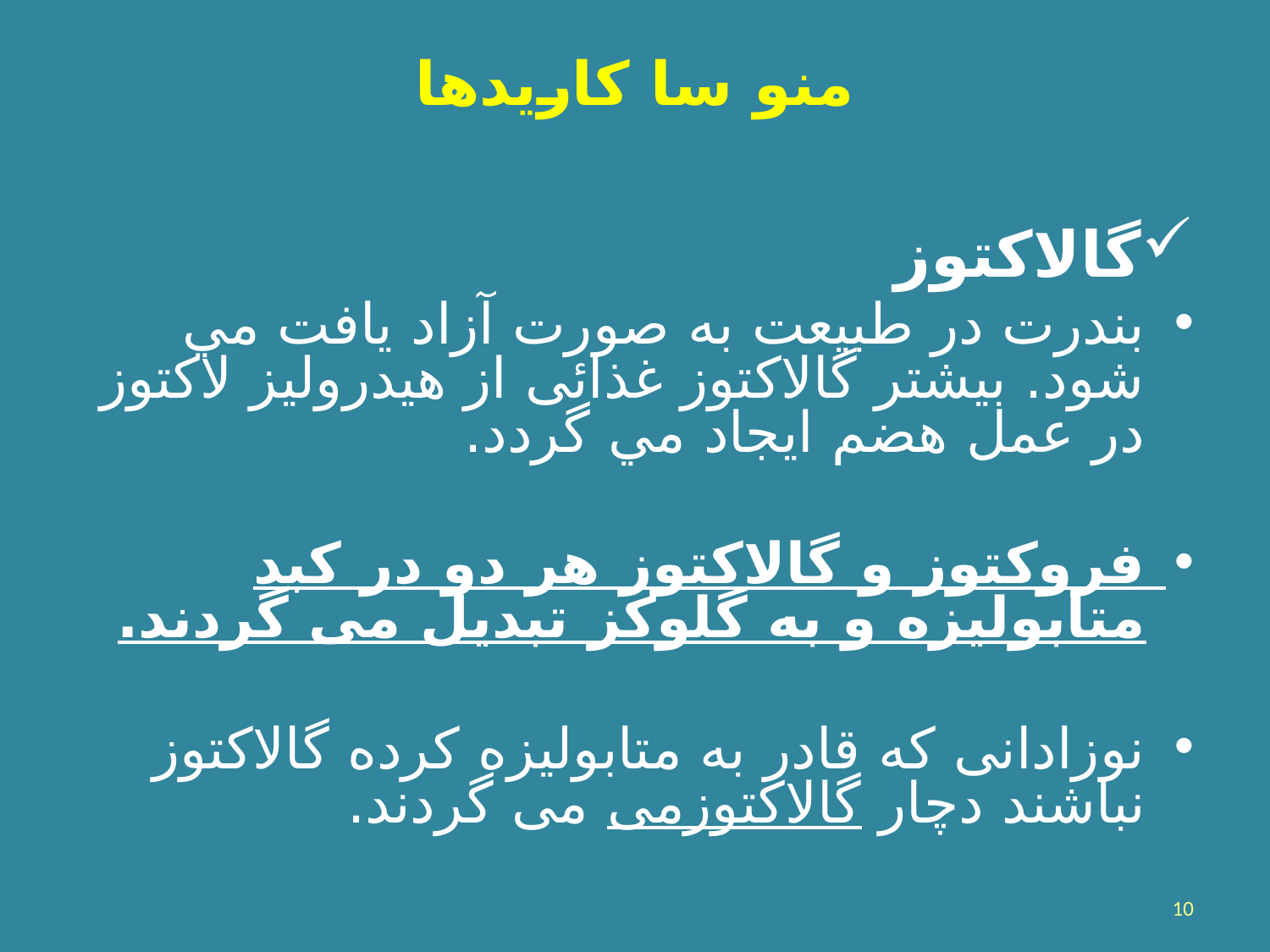

# منو سا کاريدها
گالاکتوز
بندرت در طبيعت به صورت آزاد يافت مي شود. بيشتر گالاکتوز غذائی از هيدروليز لاکتوز در عمل هضم ايجاد مي گردد.

فروکتوز و گالاکتوز هر دو در کبد متابولیزه و به گلوکز تبدیل می گردند.

نوزادانی که قادر به متابولیزه کرده گالاکتوز نباشند دچار گالاکتوزمی می گردند.

10